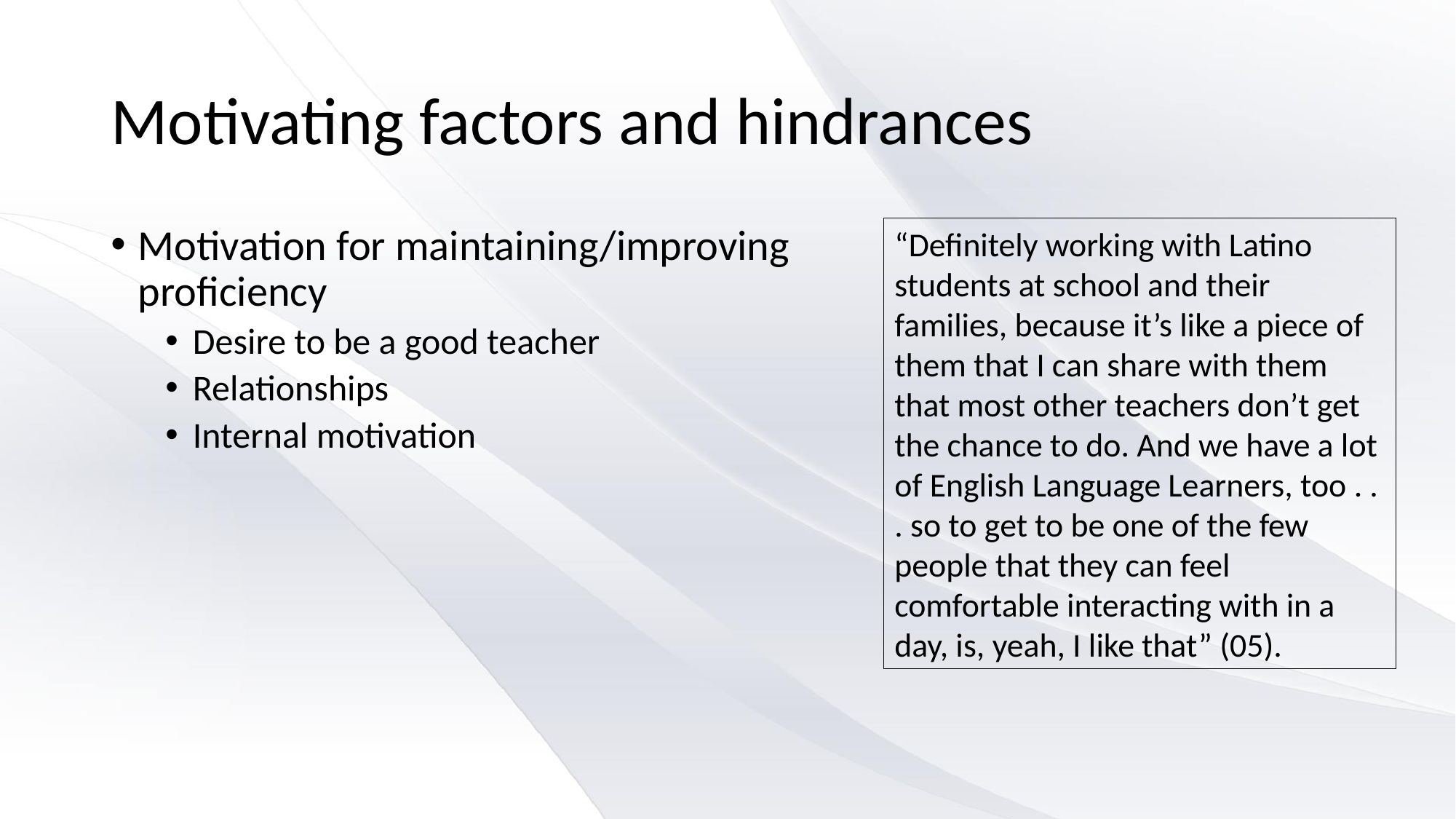

# Motivating factors and hindrances
Motivation for maintaining/improving proficiency
Desire to be a good teacher
Relationships
Internal motivation

“Definitely working with Latino students at school and their families, because it’s like a piece of them that I can share with them that most other teachers don’t get the chance to do. And we have a lot of English Language Learners, too . . . so to get to be one of the few people that they can feel comfortable interacting with in a day, is, yeah, I like that” (05).